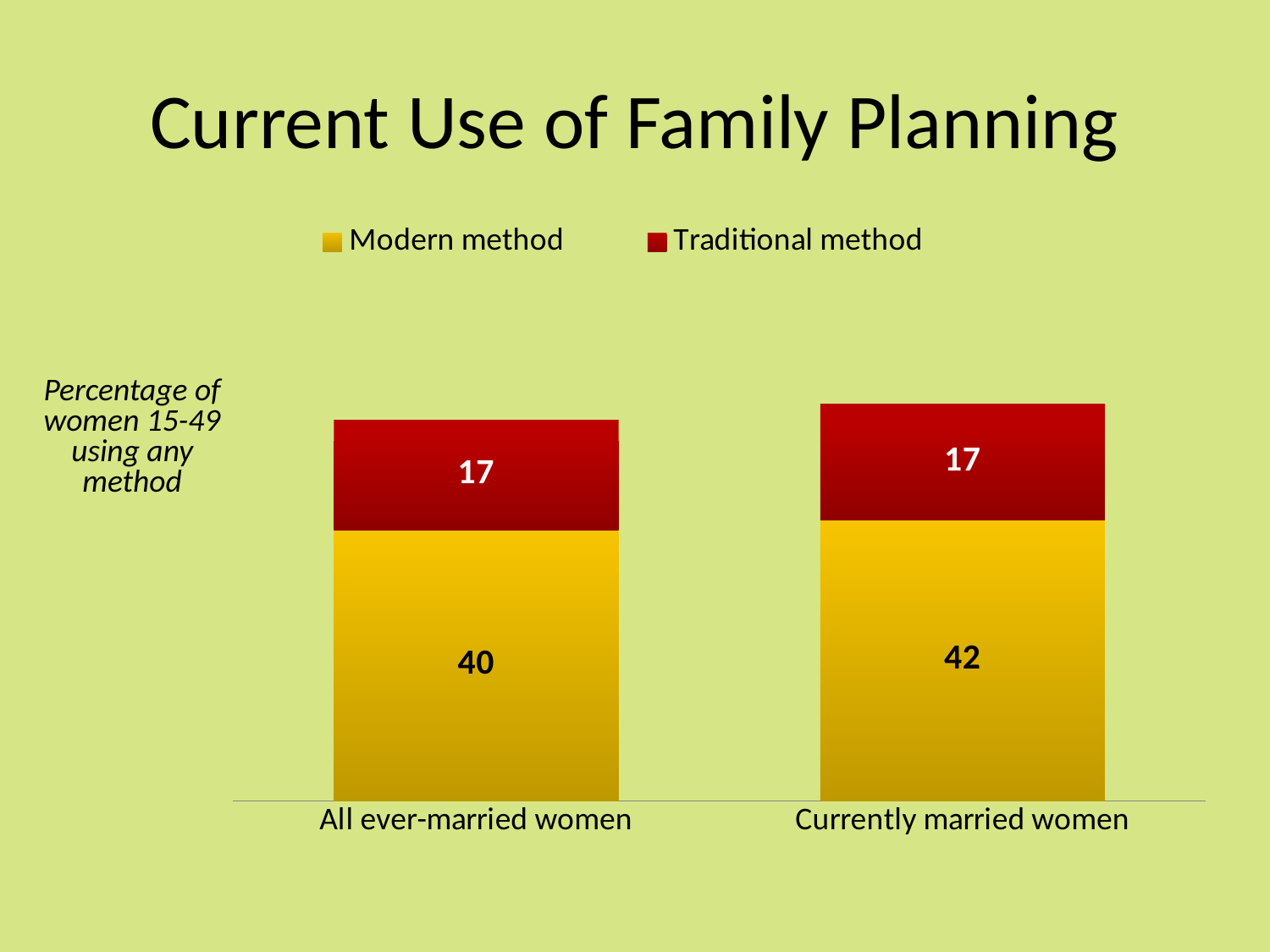

# Current Use of Family Planning

### Chart

| Category | Modern method | Traditional method |
|---|---|---|
| All ever-married women | 40.4 | 16.5 |
| Currently married women | 42.0 | 17.2 |
Percentage of women 15-49 using any method